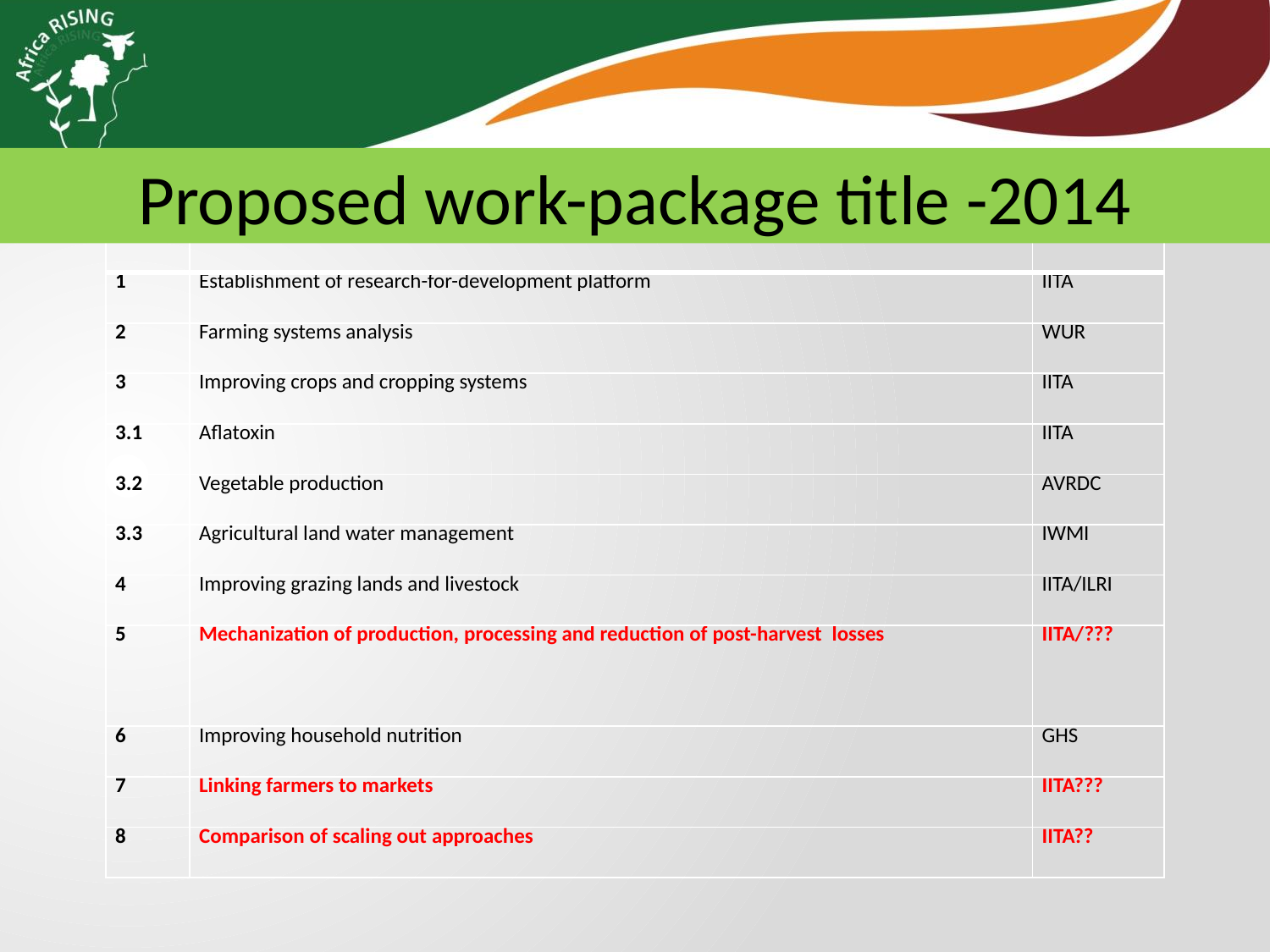

Proposed work-package title -2014
| No | Work-package Title | Leader |
| --- | --- | --- |
| 1 | Establishment of research-for-development platform | IITA |
| 2 | Farming systems analysis | WUR |
| 3 | Improving crops and cropping systems | IITA |
| 3.1 | Aflatoxin | IITA |
| 3.2 | Vegetable production | AVRDC |
| 3.3 | Agricultural land water management | IWMI |
| 4 | Improving grazing lands and livestock | IITA/ILRI |
| 5 | Mechanization of production, processing and reduction of post-harvest losses | IITA/??? |
| 6 | Improving household nutrition | GHS |
| 7 | Linking farmers to markets | IITA??? |
| 8 | Comparison of scaling out approaches | IITA?? |